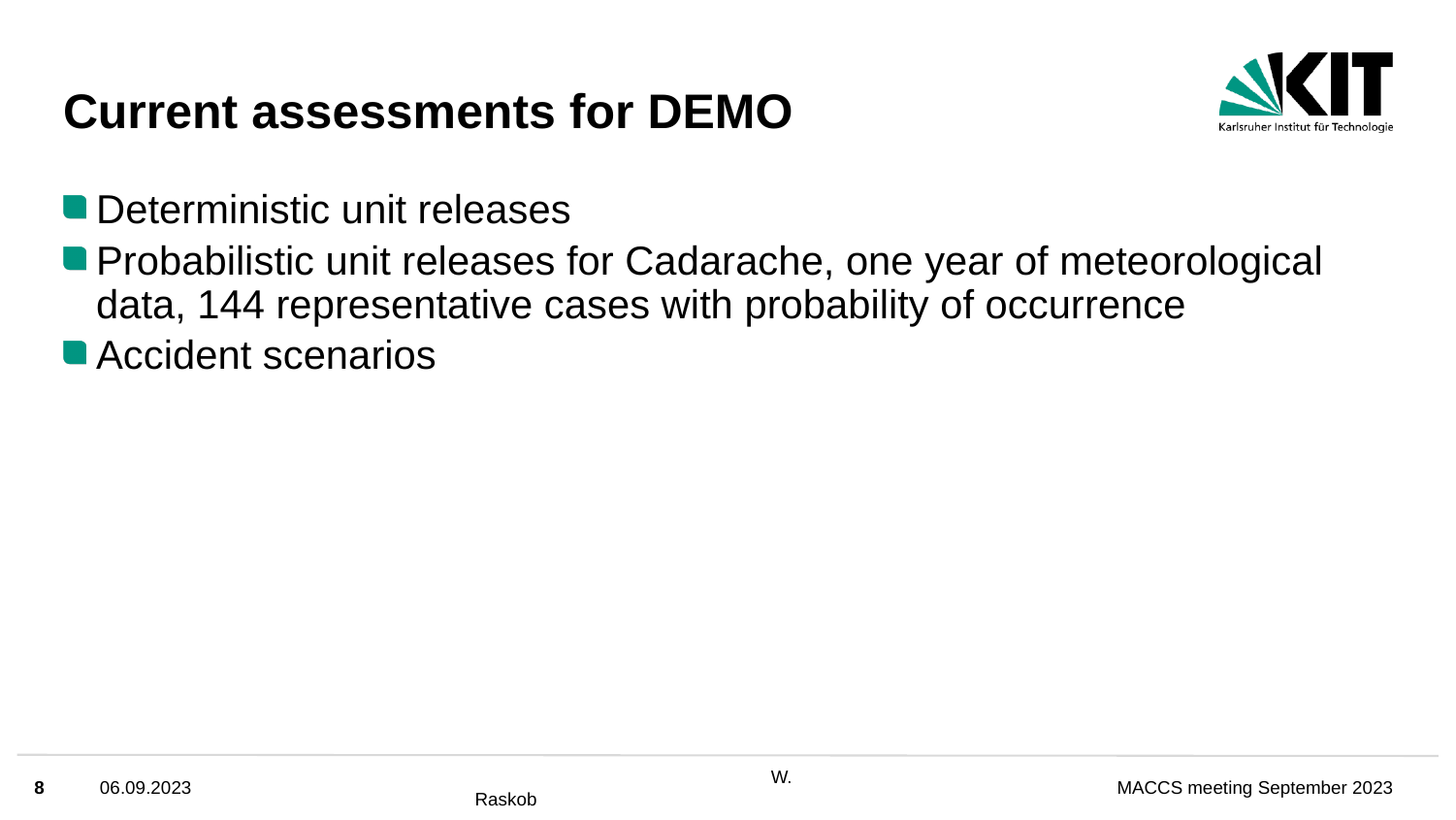

# Current assessments for DEMO
Deterministic unit releases
Probabilistic unit releases for Cadarache, one year of meteorological data, 144 representative cases with probability of occurrence
Accident scenarios
8
06.09.2023